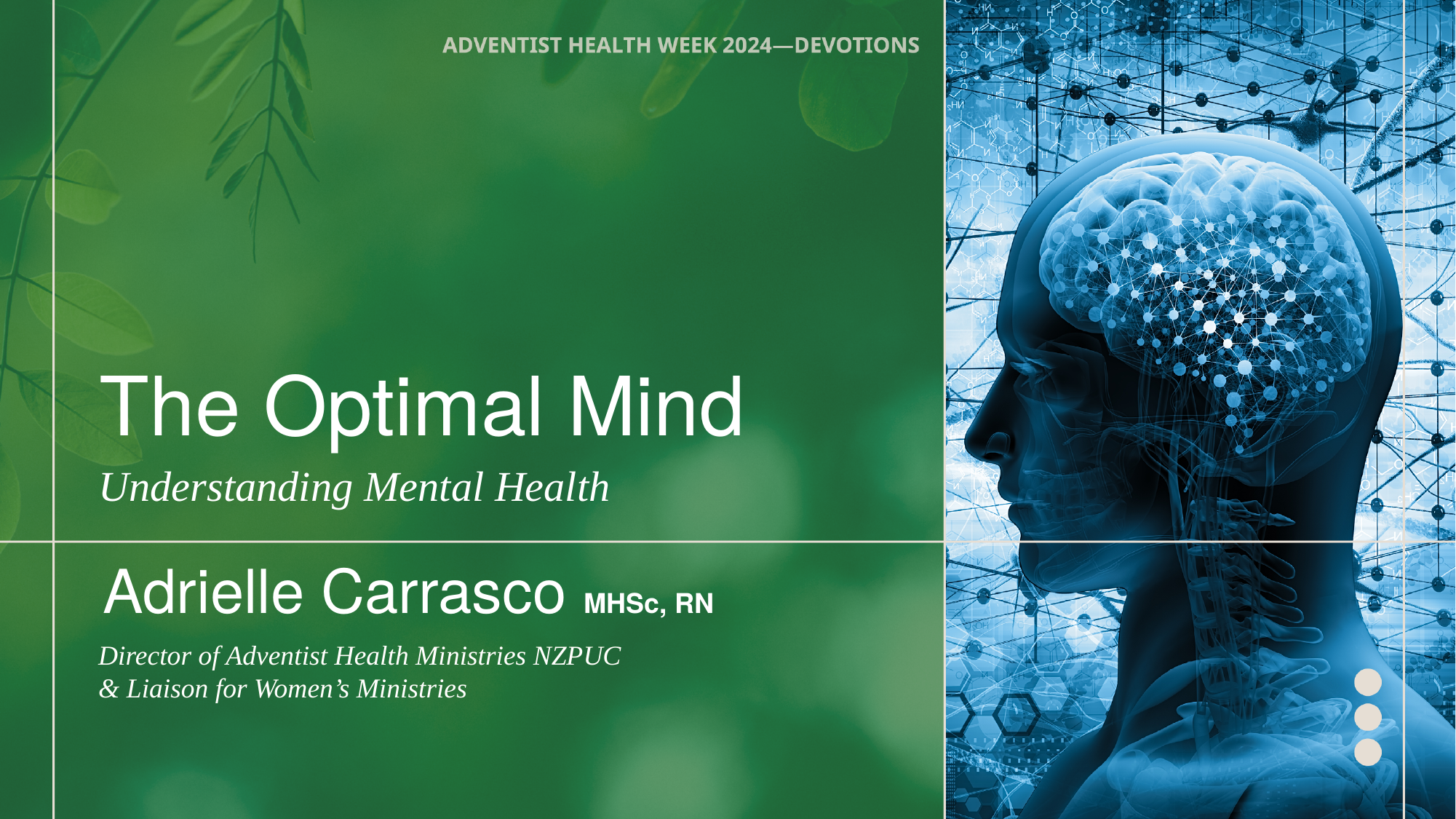

The Optimal Mind
Understanding Mental Health
Adrielle Carrasco MHSc, RN
Director of Adventist Health Ministries NZPUC
& Liaison for Women’s Ministries
Director of Adventist Health Ministries NZPUC
& Liaison for Women’s Ministries